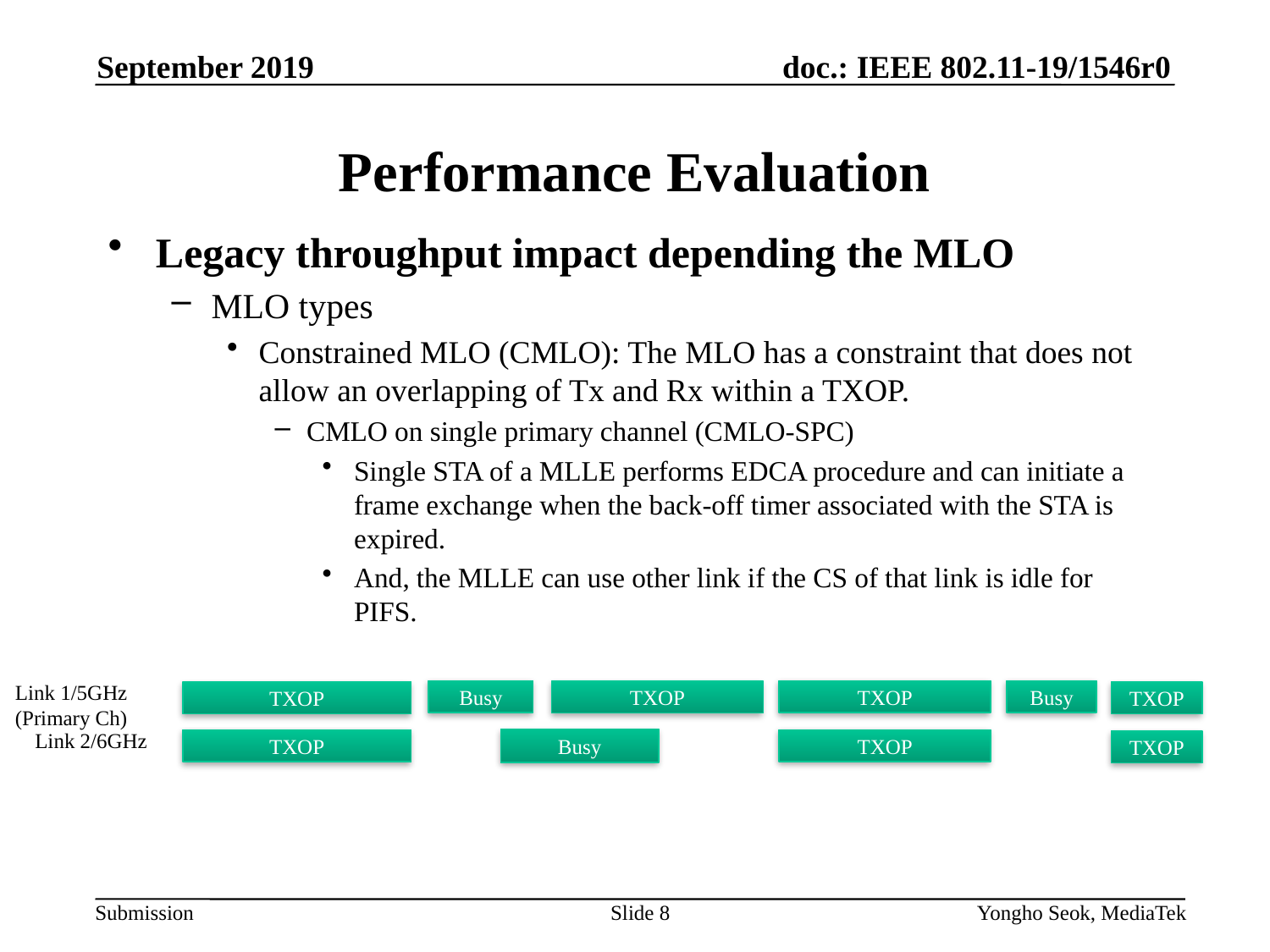

September 2019
# Performance Evaluation
Legacy throughput impact depending the MLO
MLO types
Constrained MLO (CMLO): The MLO has a constraint that does not allow an overlapping of Tx and Rx within a TXOP.
CMLO on single primary channel (CMLO-SPC)
Single STA of a MLLE performs EDCA procedure and can initiate a frame exchange when the back-off timer associated with the STA is expired.
And, the MLLE can use other link if the CS of that link is idle for PIFS.

Link 1/5GHz
(Primary Ch)
Busy
TXOP
Busy
TXOP
TXOP
TXOP
Link 2/6GHz
Busy
TXOP
TXOP
TXOP
Slide 8
Yongho Seok, MediaTek